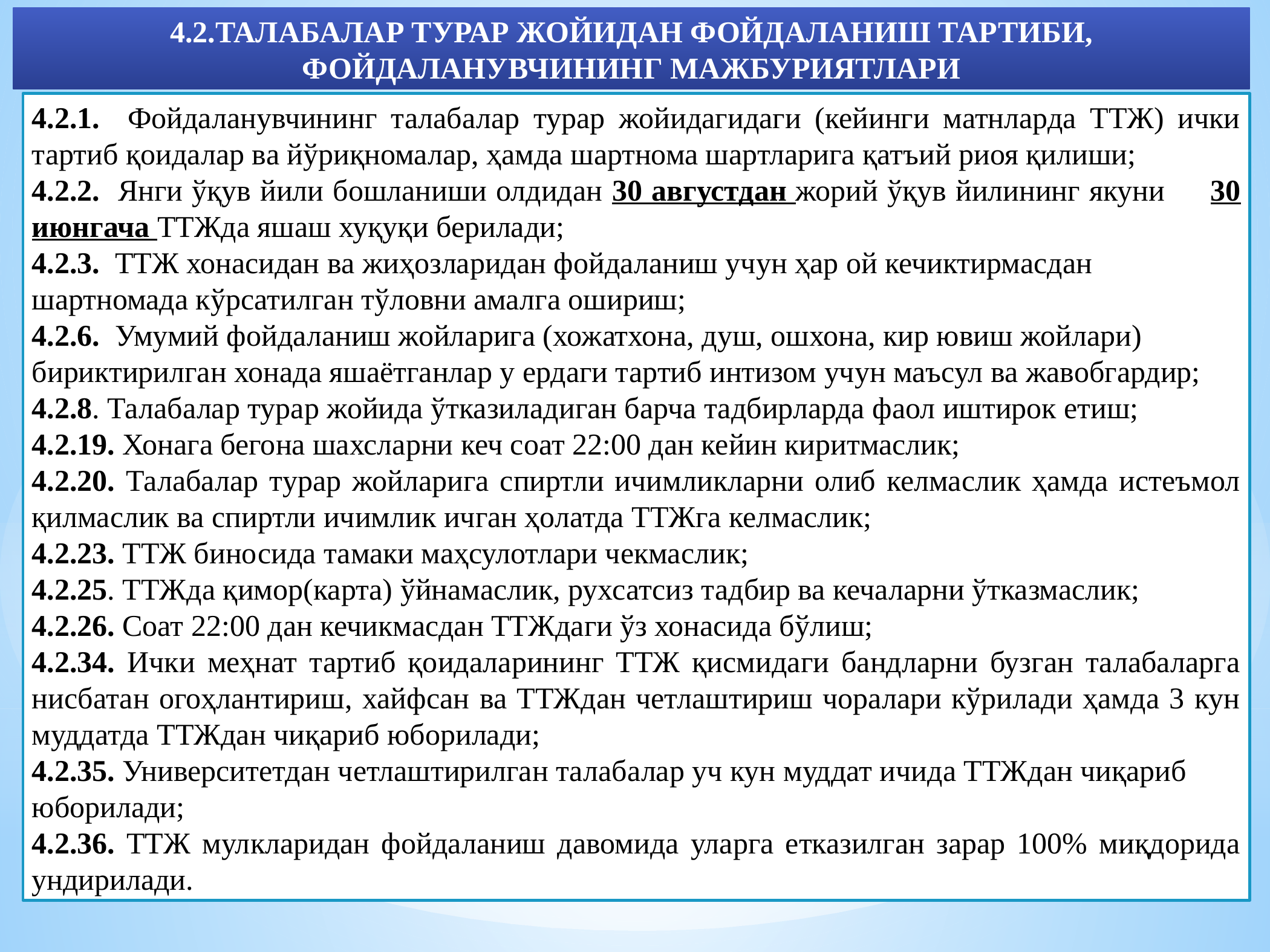

4.2.ТАЛАБАЛАР ТУРАР ЖОЙИДАН ФОЙДАЛАНИШ ТАРТИБИ, ФОЙДАЛАНУВЧИНИНГ МАЖБУРИЯТЛАРИ
4.2.1.  Фойдаланувчининг талабалар турар жойидагидаги (кейинги матнларда ТТЖ) ички тартиб қоидалар ва йўриқномалар, ҳамда шартнома шартларига қатъий риоя қилиши;
4.2.2.  Янги ўқув йили бошланиши олдидан 30 августдан жорий ўқув йилининг якуни     30 июнгача ТТЖда яшаш хуқуқи берилади;
4.2.3.  ТТЖ хонасидан ва жиҳозларидан фойдаланиш учун ҳар ой кечиктирмасдан
шартномада кўрсатилган тўловни амалга ошириш;
4.2.6.  Умумий фойдаланиш жойларига (хожатхона, душ, ошхона, кир ювиш жойлари)
бириктирилган хонада яшаётганлар у ердаги тартиб интизом учун маъсул ва жавобгардир;
4.2.8. Талабалар турар жойида ўтказиладиган барча тадбирларда фаол иштирок етиш;
4.2.19. Хонага бегона шахсларни кеч соат 22:00 дан кейин киритмаслик;
4.2.20. Талабалар турар жойларига спиртли ичимликларни олиб келмаслик ҳамда истеъмол қилмаслик ва спиртли ичимлик ичган ҳолатда ТТЖга келмаслик;
4.2.23. ТТЖ биносида тамаки маҳсулотлари чекмаслик;
4.2.25. ТТЖда қимор(карта) ўйнамаслик, рухсатсиз тадбир ва кечаларни ўтказмаслик;
4.2.26. Соат 22:00 дан кечикмасдан ТТЖдаги ўз хонасида бўлиш;
4.2.34. Ички меҳнат тартиб қоидаларининг ТТЖ қисмидаги бандларни бузган талабаларга нисбатан огоҳлантириш, хайфсан ва ТТЖдан четлаштириш чоралари кўрилади ҳамда 3 кун муддатда ТТЖдан чиқариб юборилади;
4.2.35. Университетдан четлаштирилган талабалар уч кун муддат ичида ТТЖдан чиқариб
юборилади;
4.2.36. ТТЖ мулкларидан фойдаланиш давомида уларга етказилган зарар 100% миқдорида ундирилади.